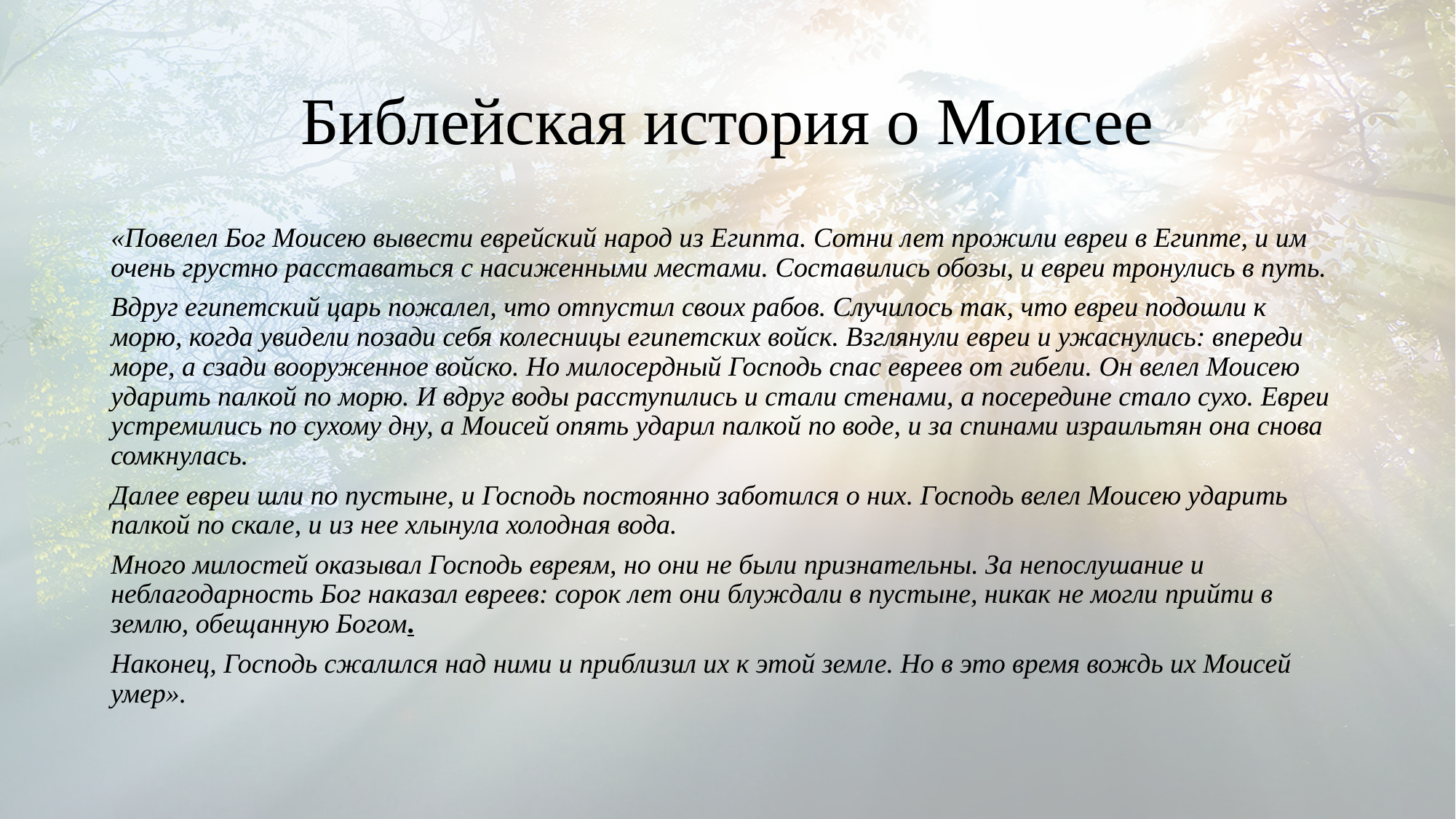

# Библейская история о Моисее
«Повелел Бог Моисею вывести еврейский народ из Египта. Сотни лет прожили евреи в Египте, и им очень грустно расставаться с насиженными местами. Составились обозы, и евреи тронулись в путь.
Вдруг египетский царь пожалел, что отпустил своих рабов. Случилось так, что евреи подошли к морю, когда увидели позади себя колесницы египетских войск. Взглянули евреи и ужаснулись: впереди море, а сзади вооруженное войско. Но милосердный Господь спас евреев от гибели. Он велел Моисею ударить палкой по морю. И вдруг воды расступились и стали стенами, а посередине стало сухо. Евреи устремились по сухому дну, а Моисей опять ударил палкой по воде, и за спинами израильтян она снова сомкнулась.
Далее евреи шли по пустыне, и Господь постоянно заботился о них. Господь велел Моисею ударить палкой по скале, и из нее хлынула холодная вода.
Много милостей оказывал Господь евреям, но они не были признательны. За непослушание и неблагодарность Бог наказал евреев: сорок лет они блуждали в пустыне, никак не могли прийти в землю, обещанную Богом.
Наконец, Господь сжалился над ними и приблизил их к этой земле. Но в это время вождь их Моисей умер».